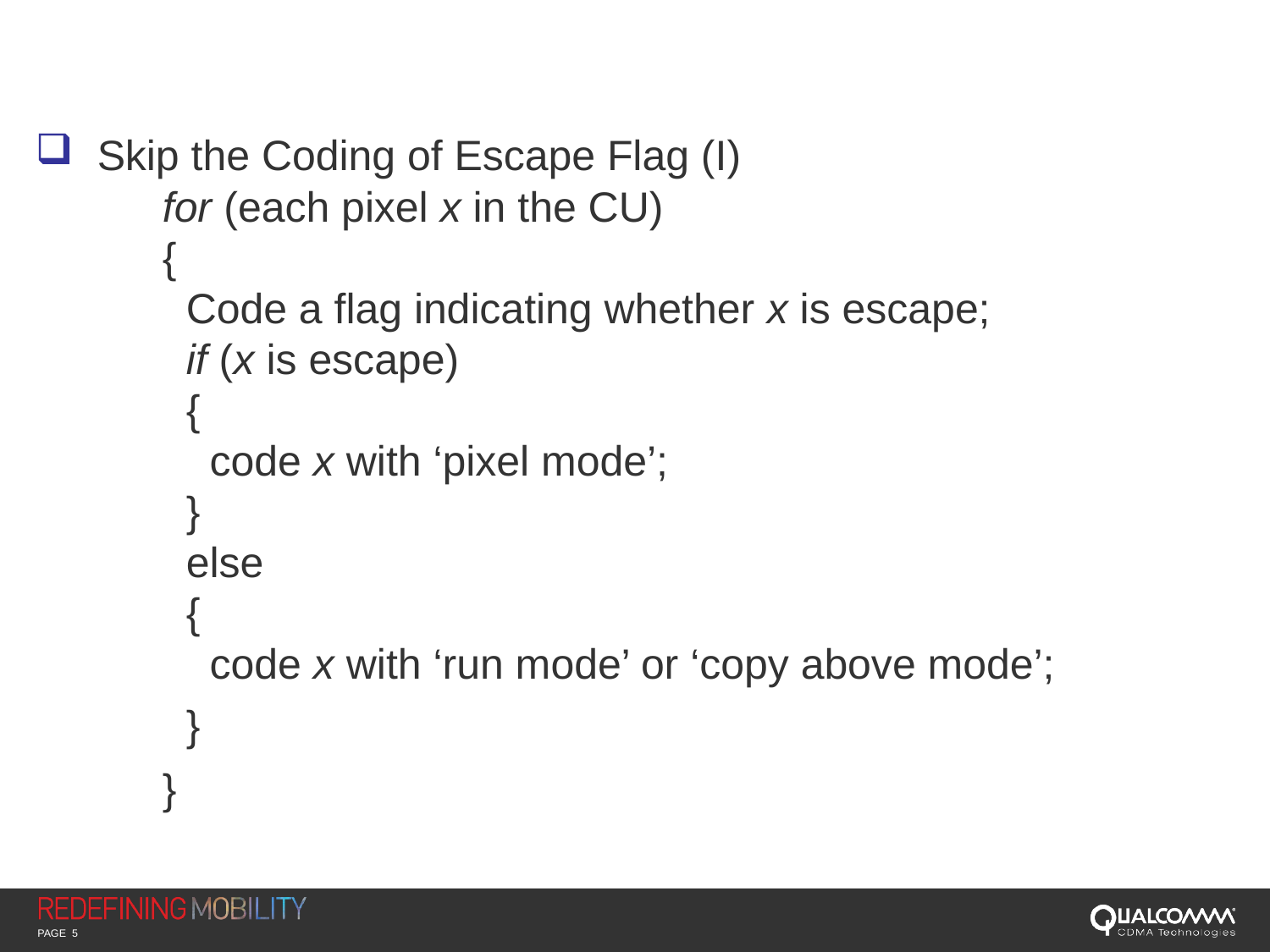

#
  Skip the Coding of Escape Flag (I)
	for (each pixel x in the CU)
	{
	  Code a flag indicating whether x is escape;
	  if (x is escape)
	  {
	    code x with ‘pixel mode’;
	  }
	  else
	  {
	    code x with ‘run mode’ or ‘copy above mode’;
	  }
	}